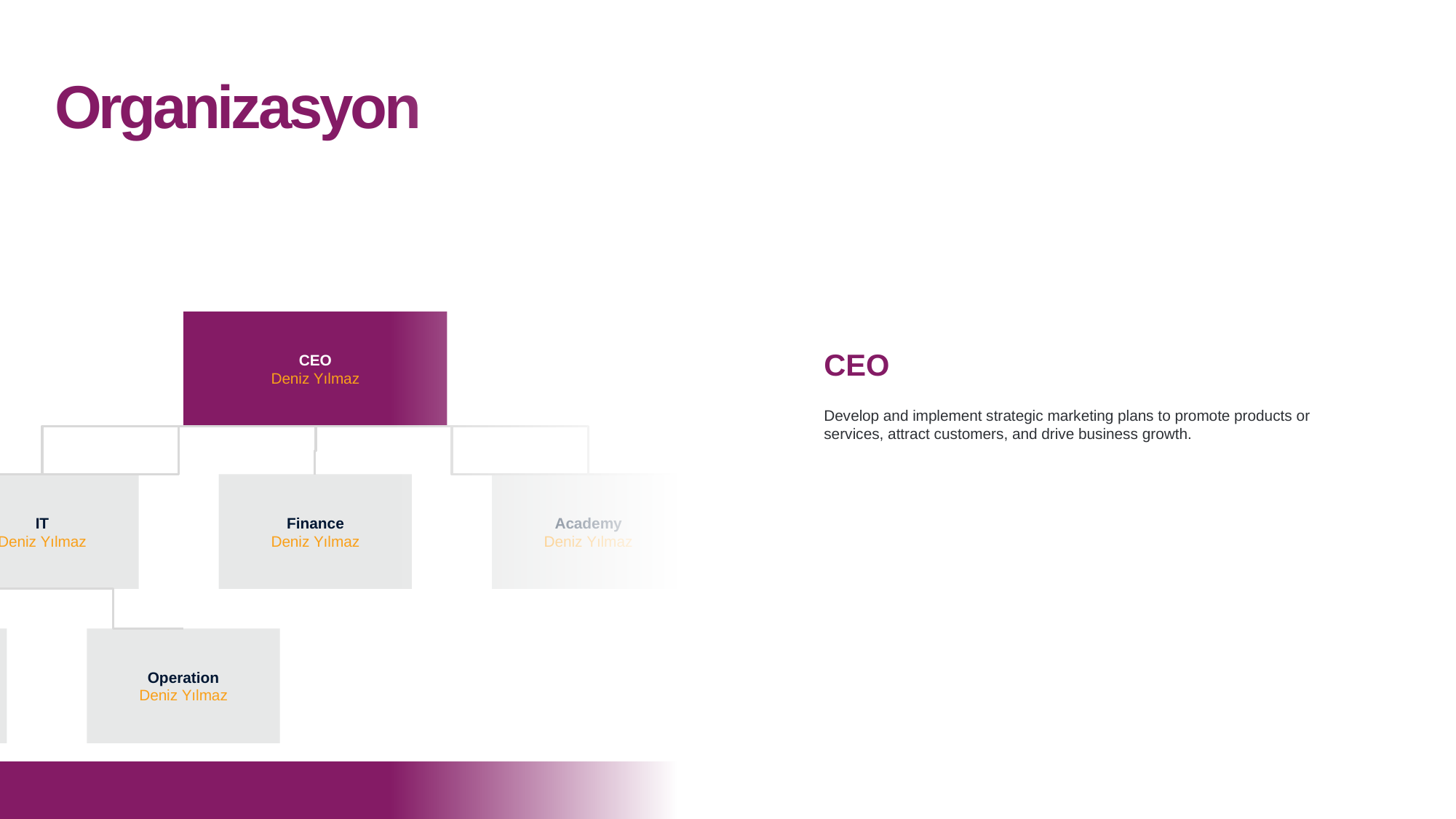

# Organizasyon
CEO

Develop and implement strategic marketing plans to promote products or services, attract customers, and drive business growth.
CEO
Deniz Yılmaz
Marketing
Deniz Yılmaz
IT
Deniz Yılmaz
Finance
Deniz Yılmaz
Academy
Deniz Yılmaz
R&D
Deniz Yılmaz
Development
Deniz Yılmaz
Operation
Deniz Yılmaz
24